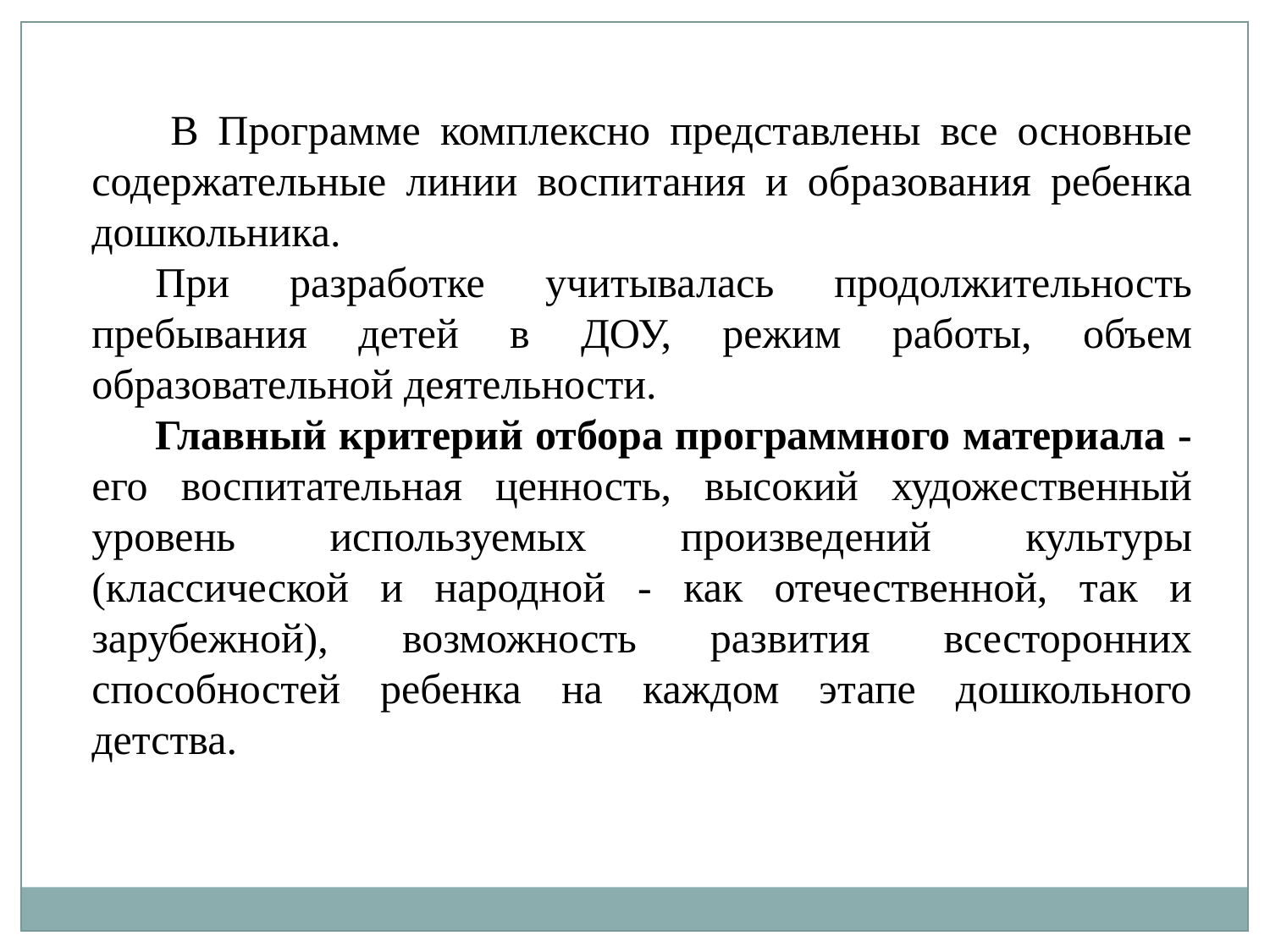

В Программе комплексно представлены все основные содержательные линии воспитания и образования ребенка дошкольника.
При разработке учитывалась продолжительность пребывания детей в ДОУ, режим работы, объем образовательной деятельности.
Главный критерий отбора программного материала -его воспитательная ценность, высокий художественный уровень используемых произведений культуры (классической и народной - как отечественной, так и зарубежной), возможность развития всесторонних способностей ребенка на каждом этапе дошкольного детства.